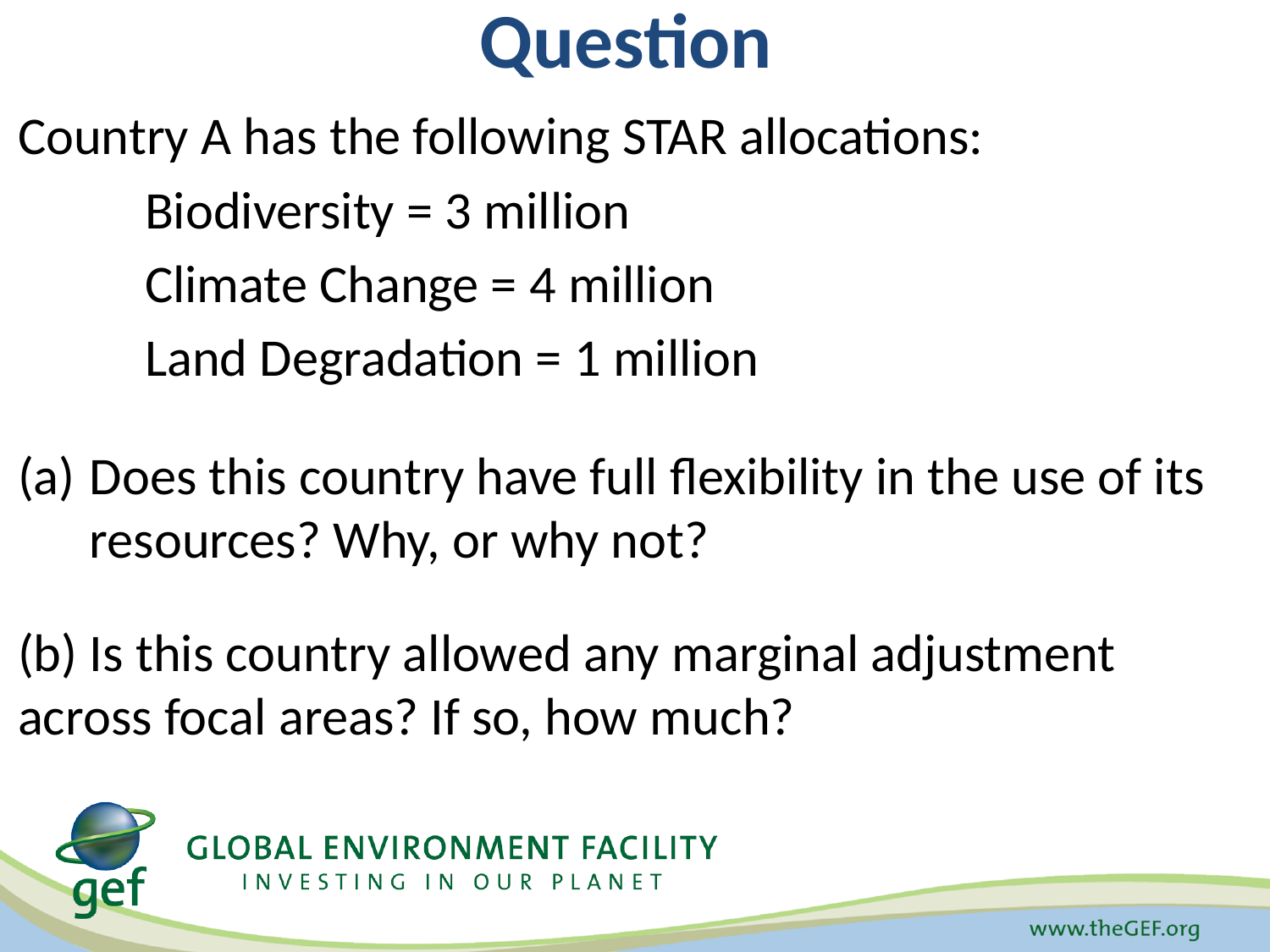

# Question
Country A has the following STAR allocations:
	Biodiversity = 3 million
	Climate Change = 4 million
	Land Degradation = 1 million

Does this country have full flexibility in the use of its resources? Why, or why not?

(b) Is this country allowed any marginal adjustment across focal areas? If so, how much?